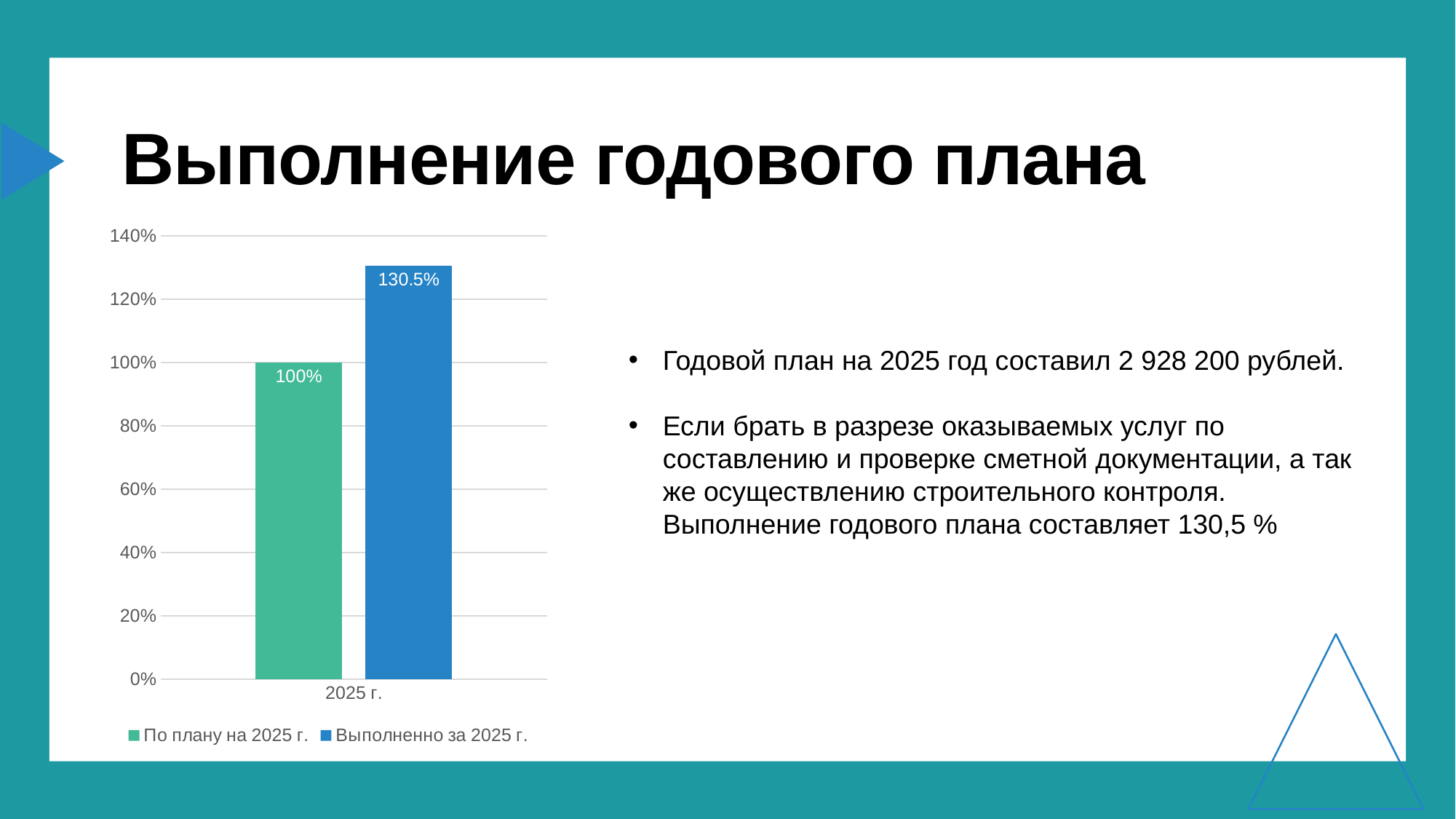

# Выполнение годового плана

### Chart

| Category | По плану на 2025 г. | Выполненно за 2025 г. |
|---|---|---|
| 2025 г. | 1.0 | 1.305 |
Годовой план на 2025 год составил 2 928 200 рублей.

Если брать в разрезе оказываемых услуг по составлению и проверке сметной документации, а так же осуществлению строительного контроля. Выполнение годового плана составляет 130,5 %